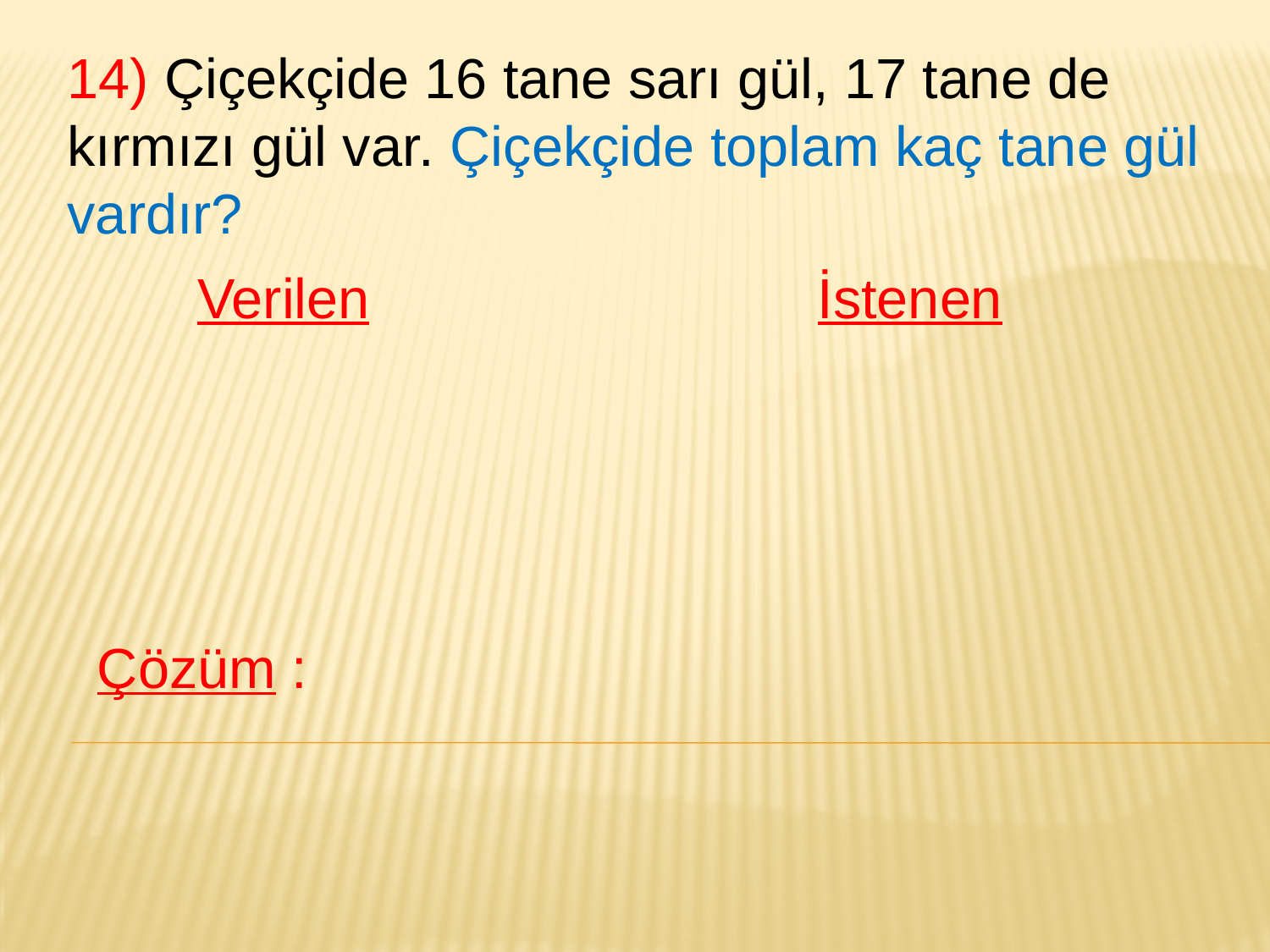

14) Çiçekçide 16 tane sarı gül, 17 tane de kırmızı gül var. Çiçekçide toplam kaç tane gül vardır?

Verilen
İstenen
Çözüm :